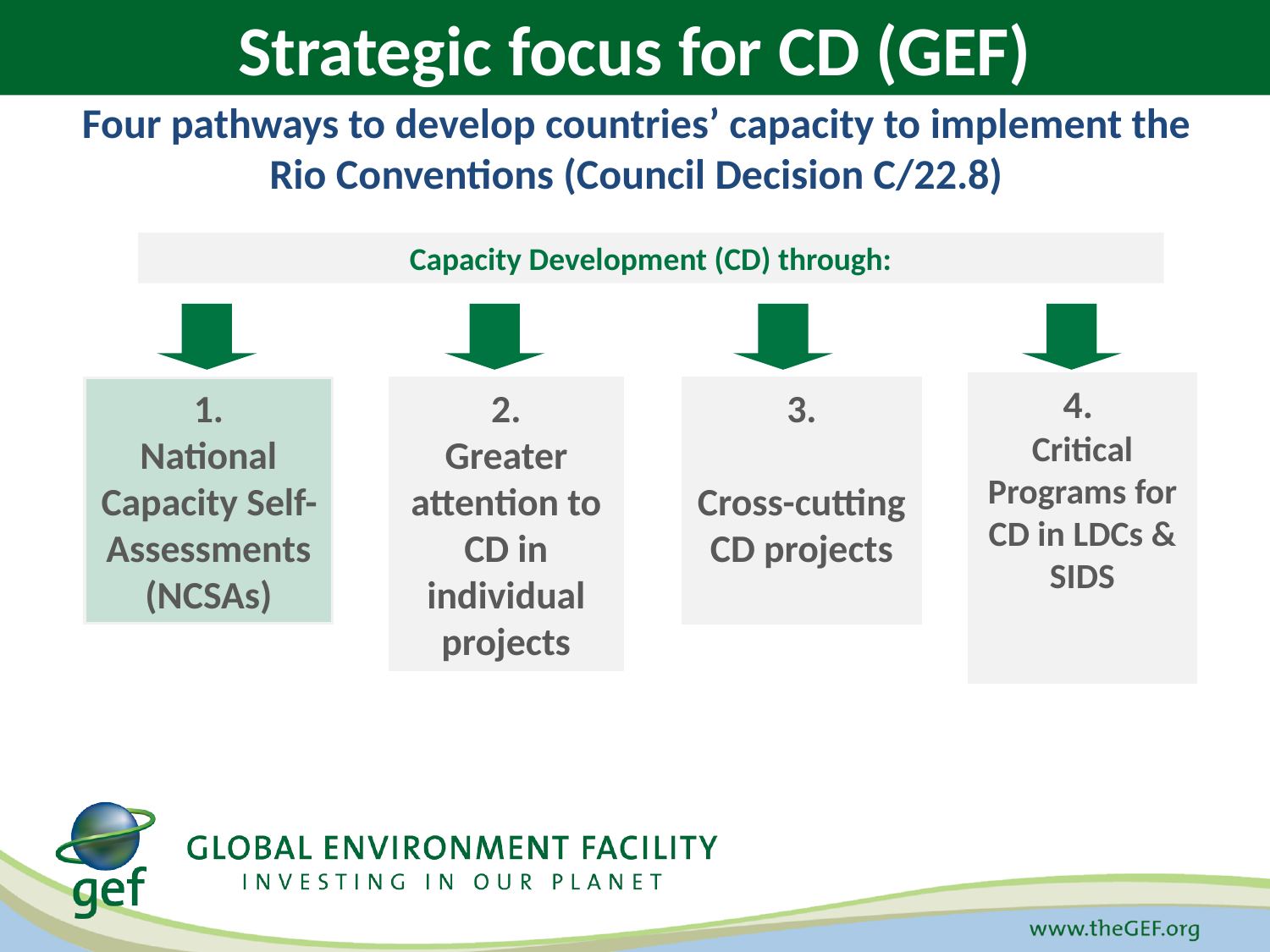

Strategic focus for CD (GEF)
# GEF STRATEGIC APPROACH TO CAPACITY BUILDING Four pathways to develop countries’ capacity to implement the Rio Conventions (Council Decision C/22.8)
Capacity Development (CD) through:

4.
Critical Programs for CD in LDCs & SIDS

1.
National Capacity Self-Assessments (NCSAs)
2.
Greater attention to CD in individual projects
3.

Cross-cutting CD projects